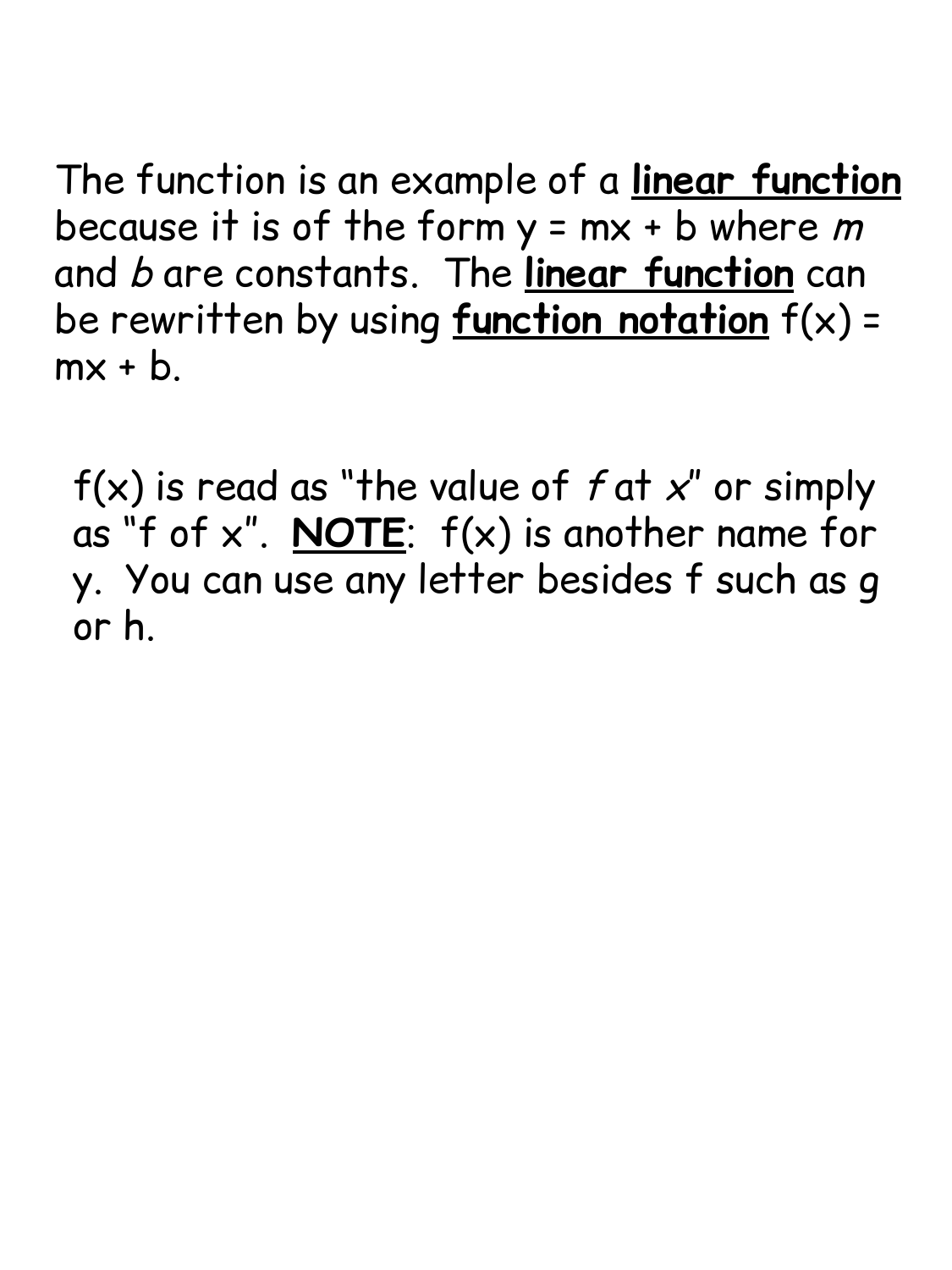

The function is an example of a linear function because it is of the form y = mx + b where m and b are constants.  The linear function can be rewritten by using function notation f(x) = mx + b.
f(x) is read as “the value of f at x” or simply as “f of x”.  NOTE:  f(x) is another name for y.  You can use any letter besides f such as g or h.